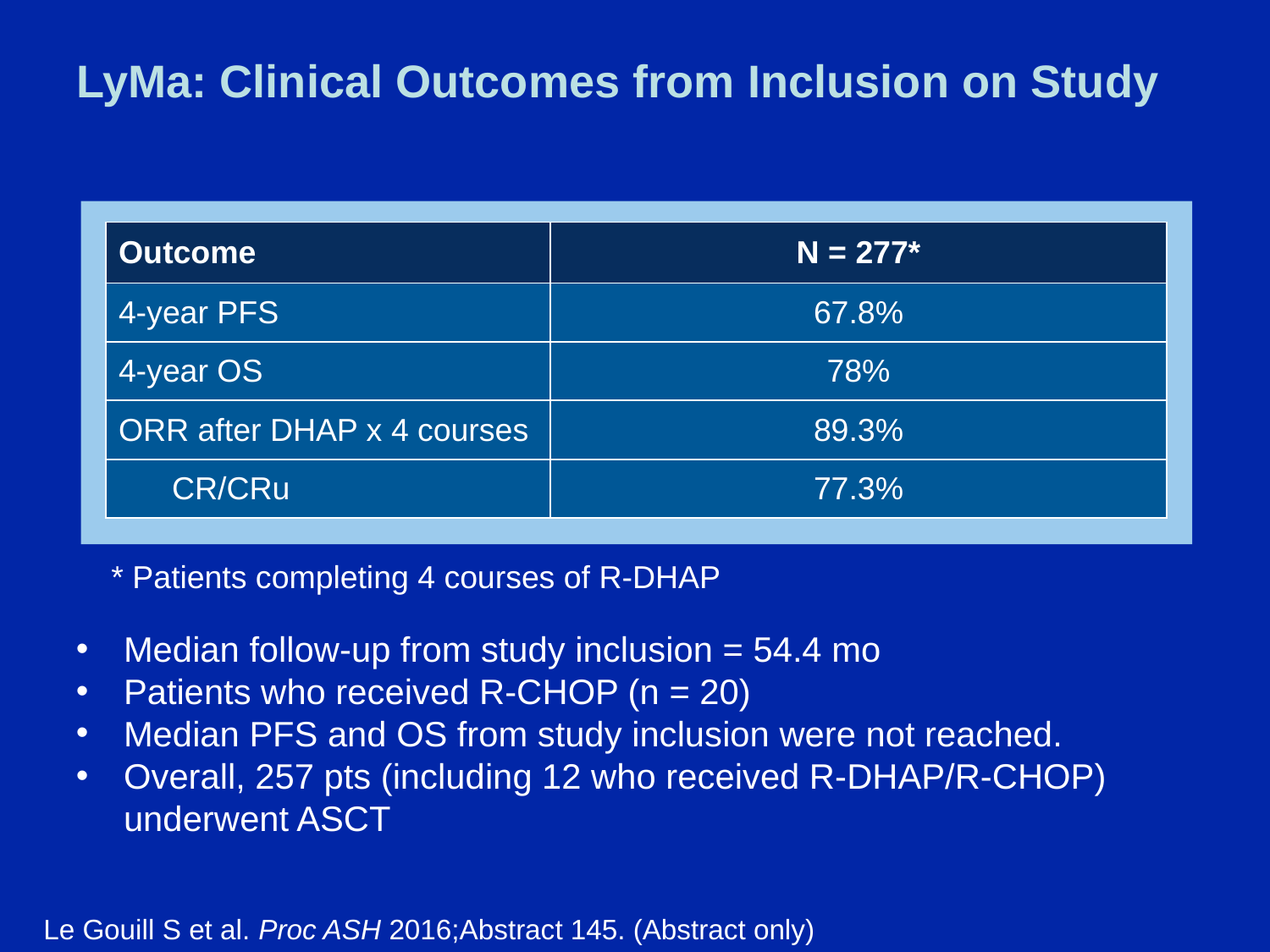

# LyMa: Clinical Outcomes from Inclusion on Study

| Outcome | N = 277\* |
| --- | --- |
| 4-year PFS | 67.8% |
| 4-year OS | 78% |
| ORR after DHAP x 4 courses | 89.3% |
| CR/CRu | 77.3% |
* Patients completing 4 courses of R-DHAP
Median follow-up from study inclusion = 54.4 mo
Patients who received R-CHOP (n = 20)
Median PFS and OS from study inclusion were not reached.
Overall, 257 pts (including 12 who received R-DHAP/R-CHOP) underwent ASCT
Le Gouill S et al. Proc ASH 2016;Abstract 145. (Abstract only)